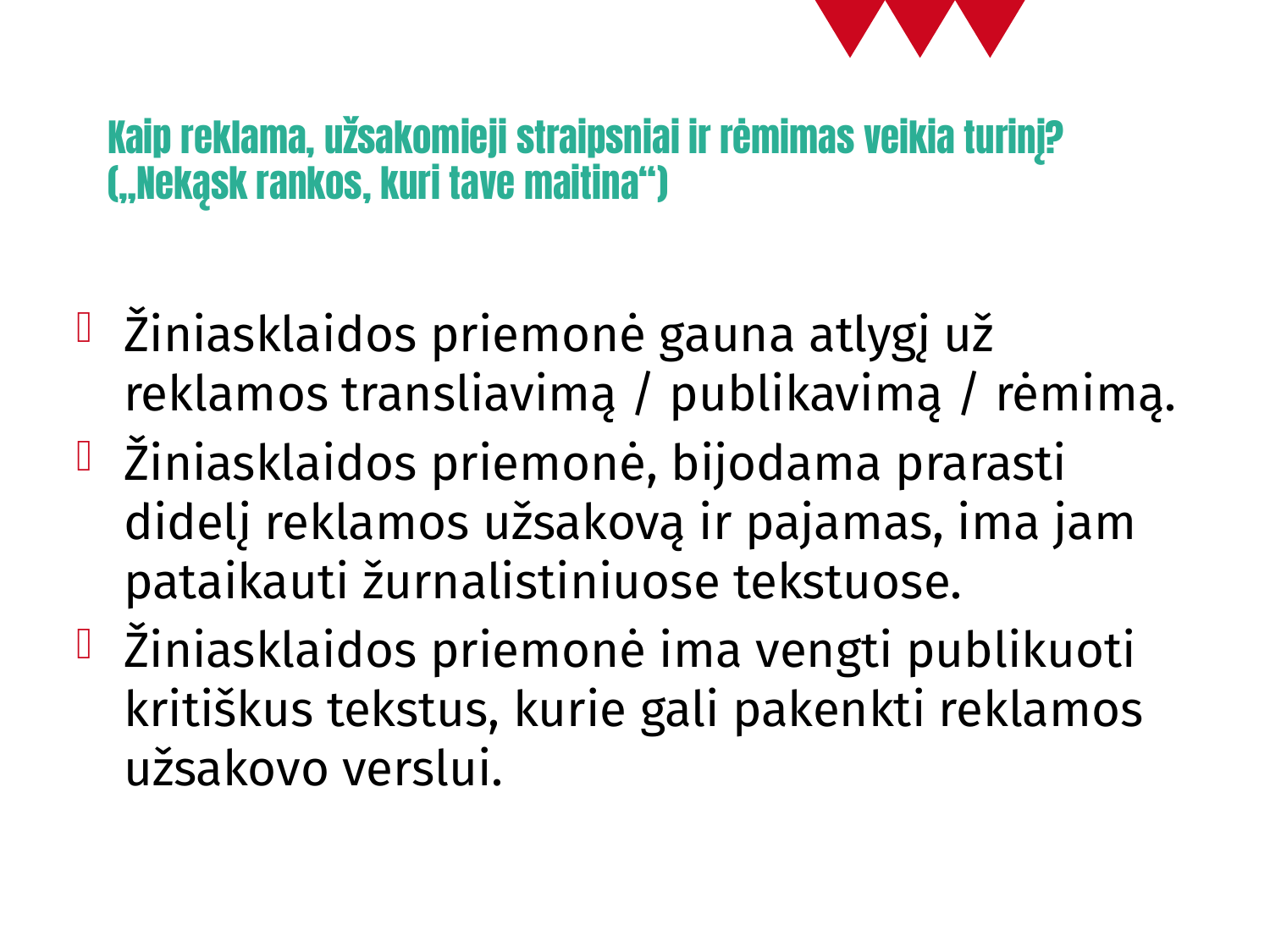

# Kaip reklama, užsakomieji straipsniai ir rėmimas veikia turinį? („Nekąsk rankos, kuri tave maitina“)
Žiniasklaidos priemonė gauna atlygį už reklamos transliavimą / publikavimą / rėmimą.
Žiniasklaidos priemonė, bijodama prarasti didelį reklamos užsakovą ir pajamas, ima jam pataikauti žurnalistiniuose tekstuose.
Žiniasklaidos priemonė ima vengti publikuoti kritiškus tekstus, kurie gali pakenkti reklamos užsakovo verslui.